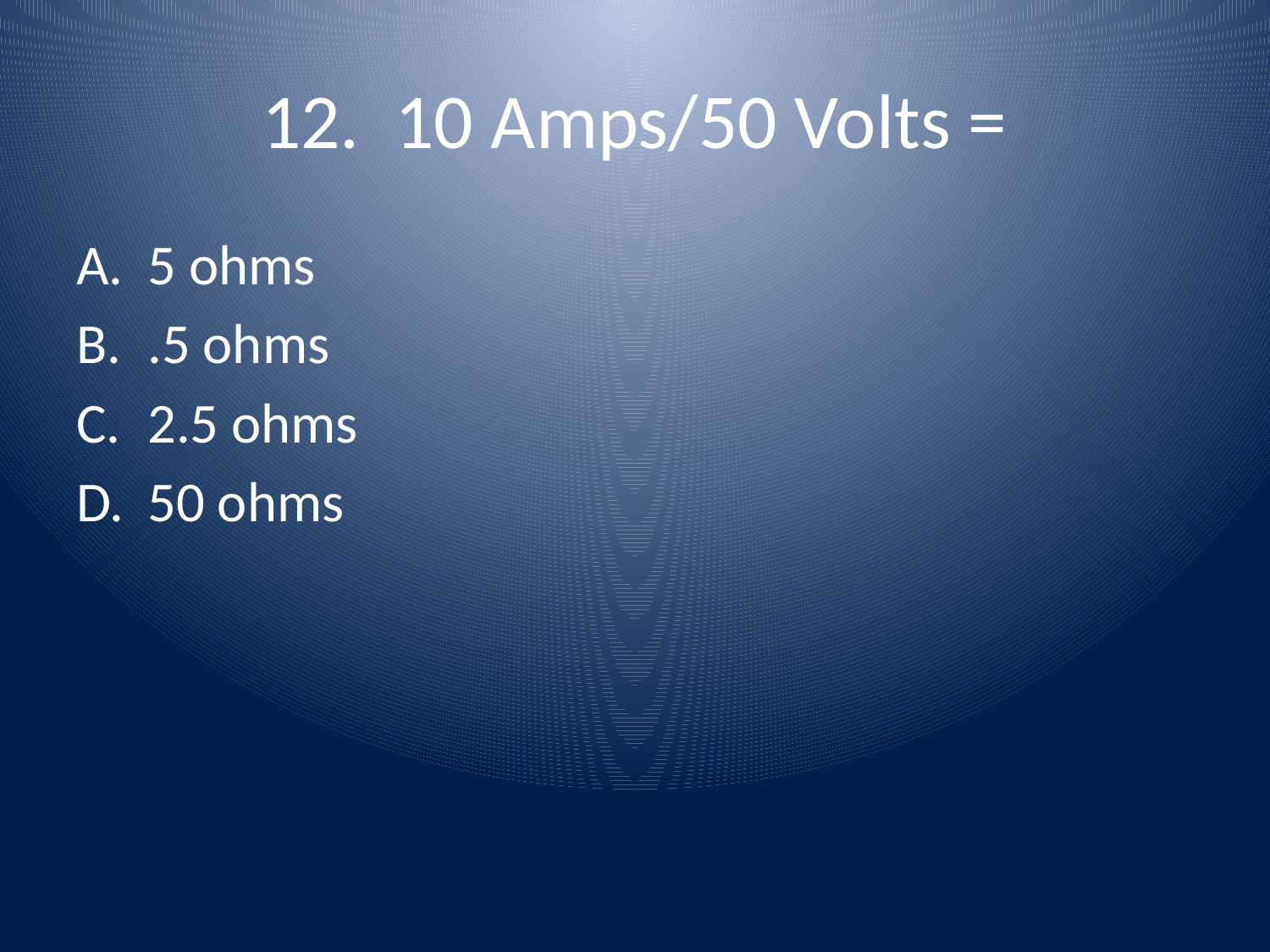

# 12.  10 Amps/50 Volts =
5 ohms
.5 ohms
2.5 ohms
50 ohms